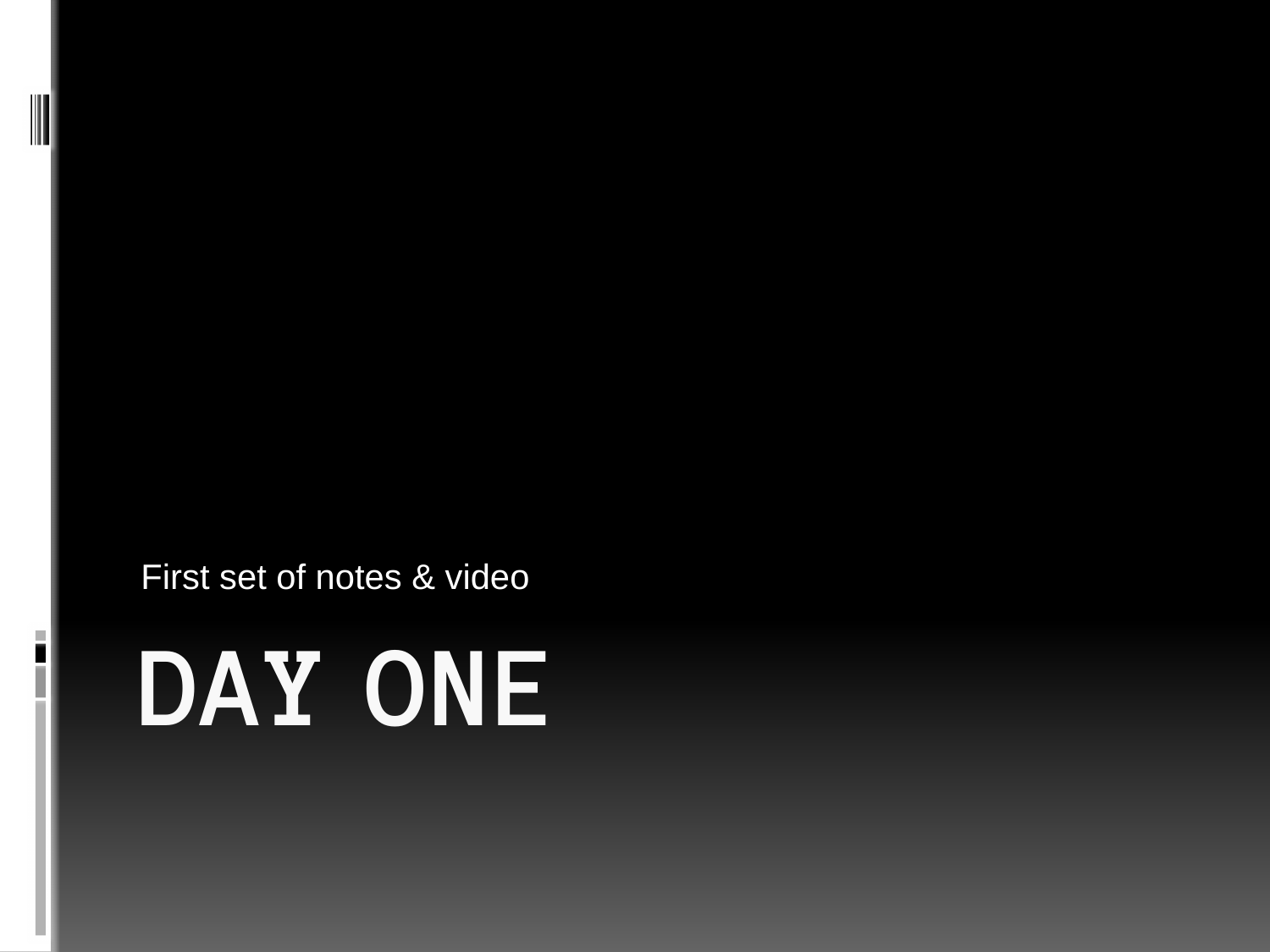

First set of notes & video
# Day One